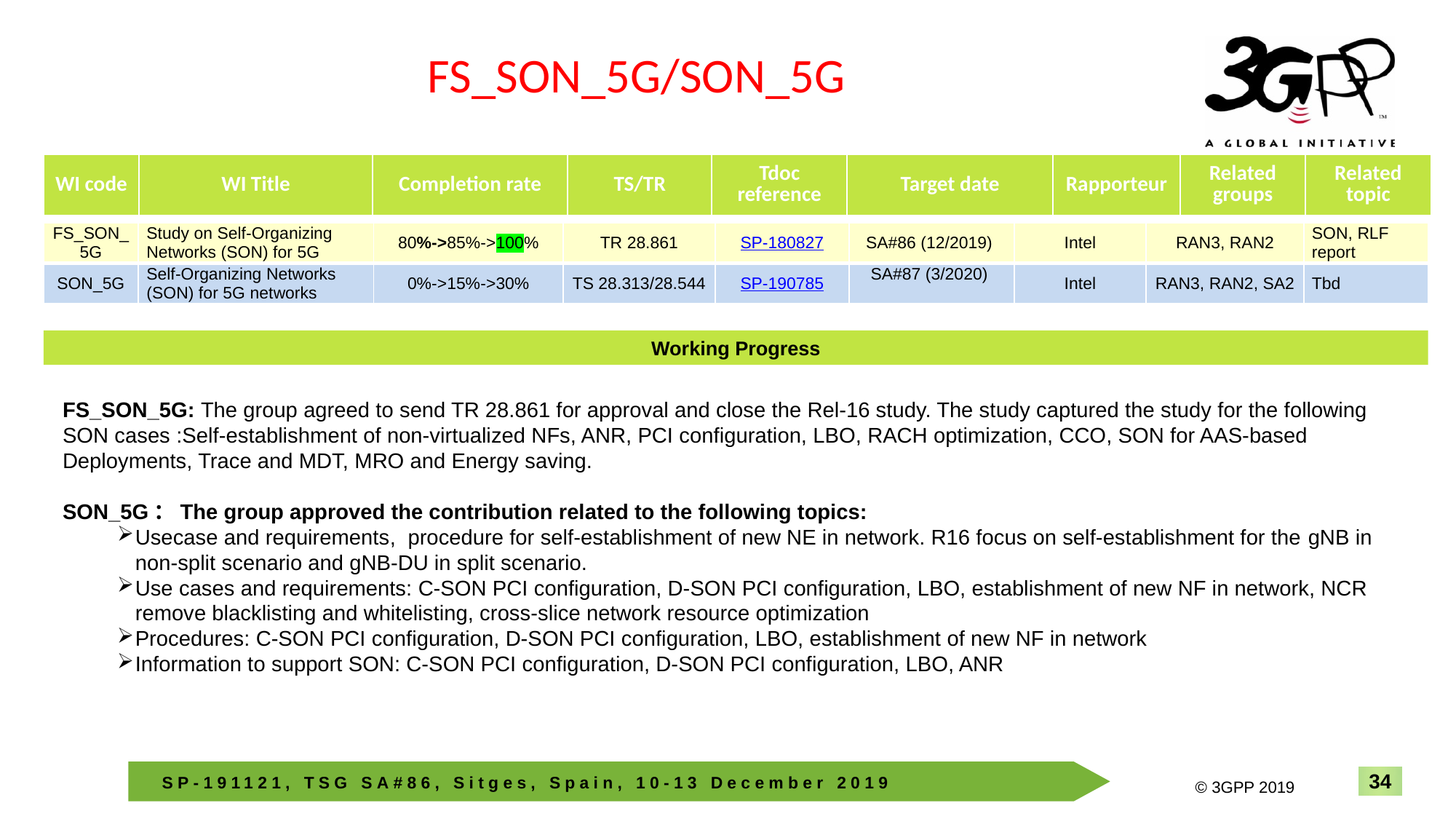

FS_SON_5G/SON_5G
| WI code | WI Title | Completion rate | TS/TR | Tdoc reference | Target date | Rapporteur | Related groups | Related topic |
| --- | --- | --- | --- | --- | --- | --- | --- | --- |
| FS\_SON\_5G | Study on Self-Organizing Networks (SON) for 5G | 80%->85%->100% | TR 28.861 | SP-180827 | SA#86 (12/2019) | Intel | RAN3, RAN2 | SON, RLF report |
| --- | --- | --- | --- | --- | --- | --- | --- | --- |
| SON\_5G | Self-Organizing Networks (SON) for 5G networks | 0%->15%->30% | TS 28.313/28.544 | SP-190785 | SA#87 (3/2020) | Intel | RAN3, RAN2, SA2 | Tbd |
Working Progress

FS_SON_5G: The group agreed to send TR 28.861 for approval and close the Rel-16 study. The study captured the study for the following SON cases :Self-establishment of non-virtualized NFs, ANR, PCI configuration, LBO, RACH optimization, CCO, SON for AAS-based Deployments, Trace and MDT, MRO and Energy saving.

SON_5G：The group approved the contribution related to the following topics:
Usecase and requirements,  procedure for self-establishment of new NE in network. R16 focus on self-establishment for the gNB in non-split scenario and gNB-DU in split scenario.
Use cases and requirements: C-SON PCI configuration, D-SON PCI configuration, LBO, establishment of new NF in network, NCR remove blacklisting and whitelisting, cross-slice network resource optimization
Procedures: C-SON PCI configuration, D-SON PCI configuration, LBO, establishment of new NF in network
Information to support SON: C-SON PCI configuration, D-SON PCI configuration, LBO, ANR